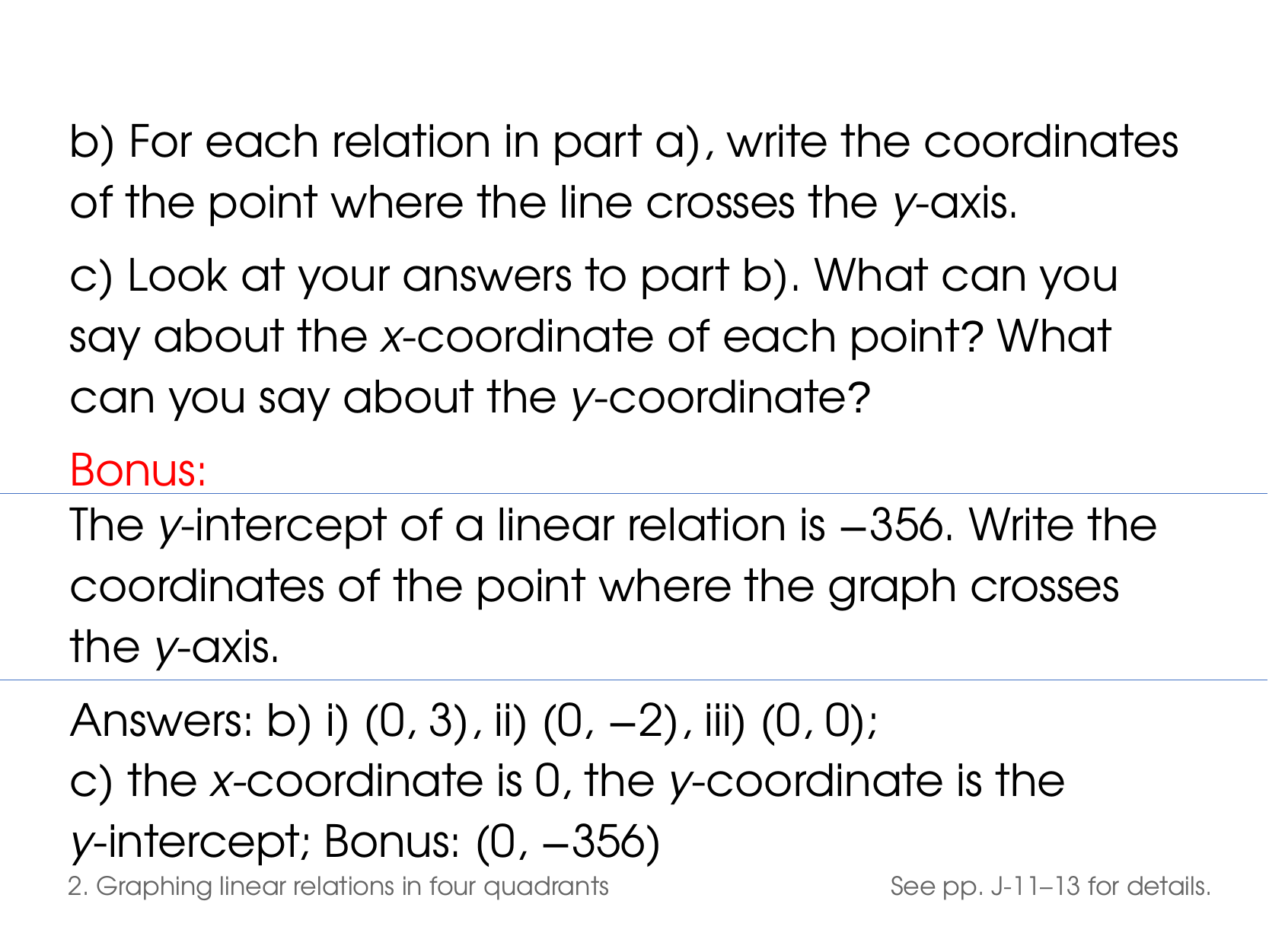

b) For each relation in part a), write the coordinates of the point where the line crosses the y-axis.
c) Look at your answers to part b). What can you say about the x-coordinate of each point? What can you say about the y-coordinate?
Bonus:
The y-intercept of a linear relation is −356. Write the coordinates of the point where the graph crosses the y-axis.
Answers: b) i) (0, 3), ii) (0, −2), iii) (0, 0);
c) the x-coordinate is 0, the y-coordinate is the
​y-intercept; Bonus: (0, −356)
2. Graphing linear relations in four quadrants
See pp. J-11–13 for details.